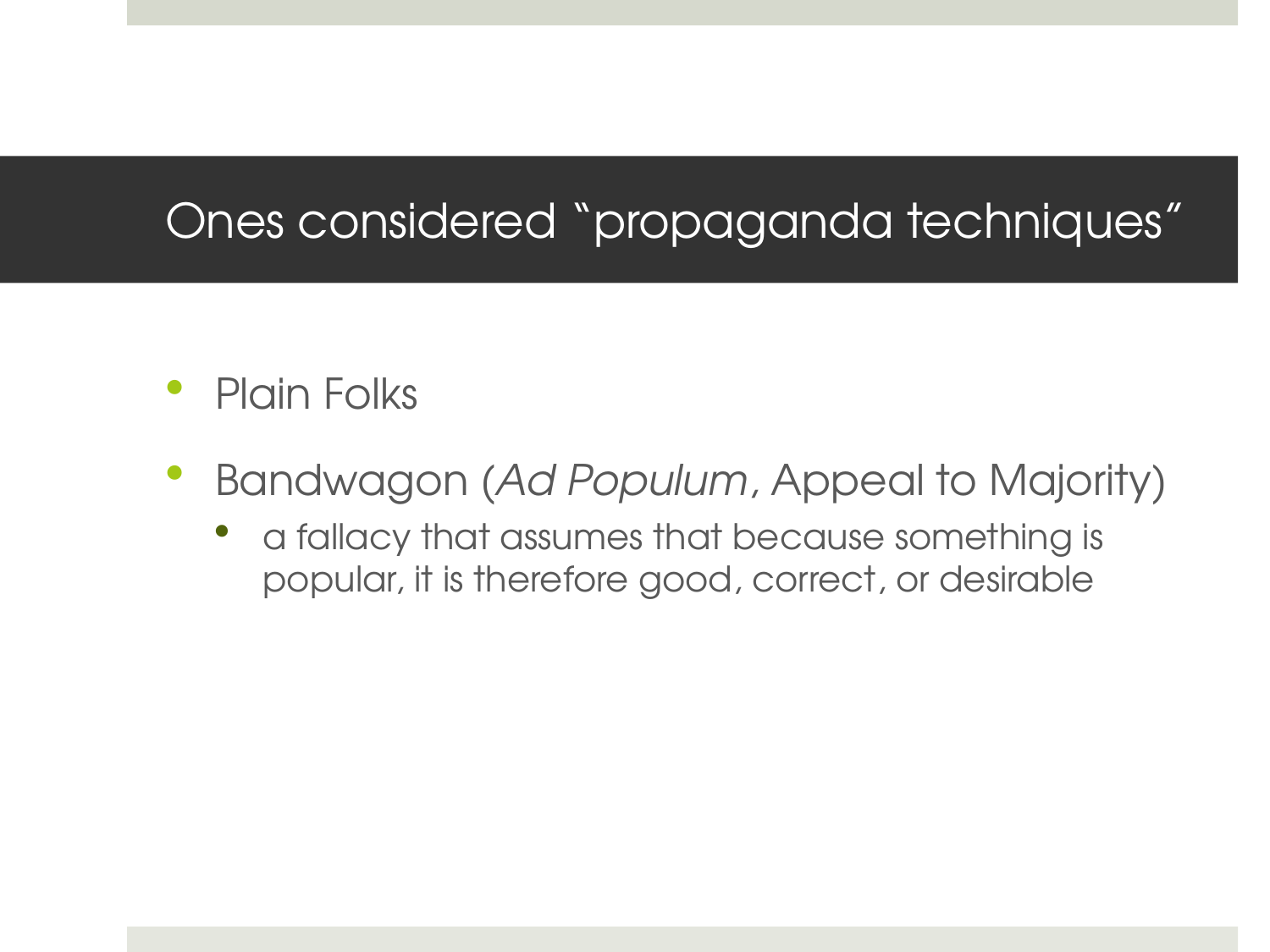

# Ones considered “propaganda techniques”
Plain Folks
Bandwagon (Ad Populum, Appeal to Majority)
a fallacy that assumes that because something is popular, it is therefore good, correct, or desirable